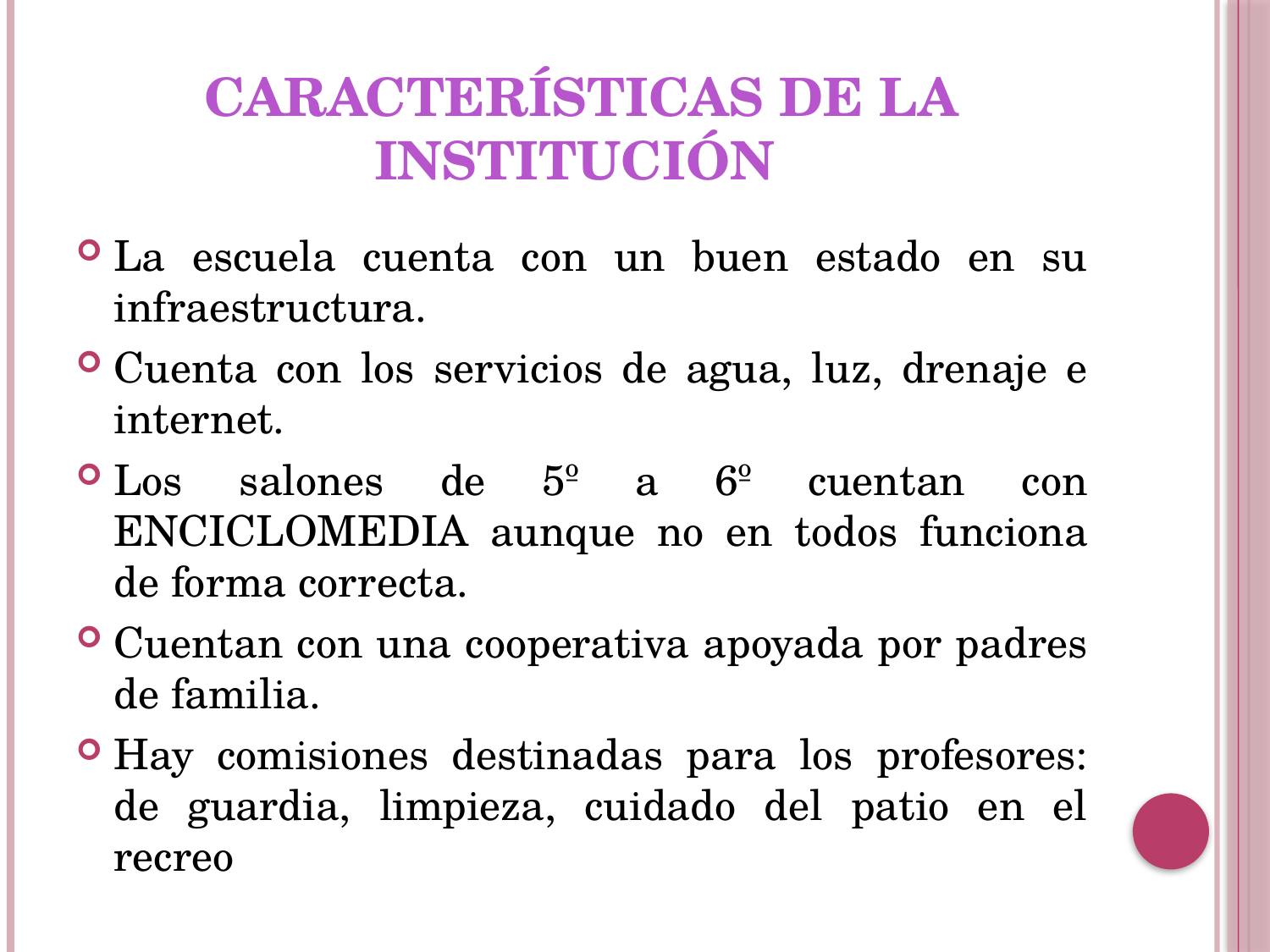

# CARACTERÍSTICAS DE LA INSTITUCIÓN
La escuela cuenta con un buen estado en su infraestructura.
Cuenta con los servicios de agua, luz, drenaje e internet.
Los salones de 5º a 6º cuentan con ENCICLOMEDIA aunque no en todos funciona de forma correcta.
Cuentan con una cooperativa apoyada por padres de familia.
Hay comisiones destinadas para los profesores: de guardia, limpieza, cuidado del patio en el recreo